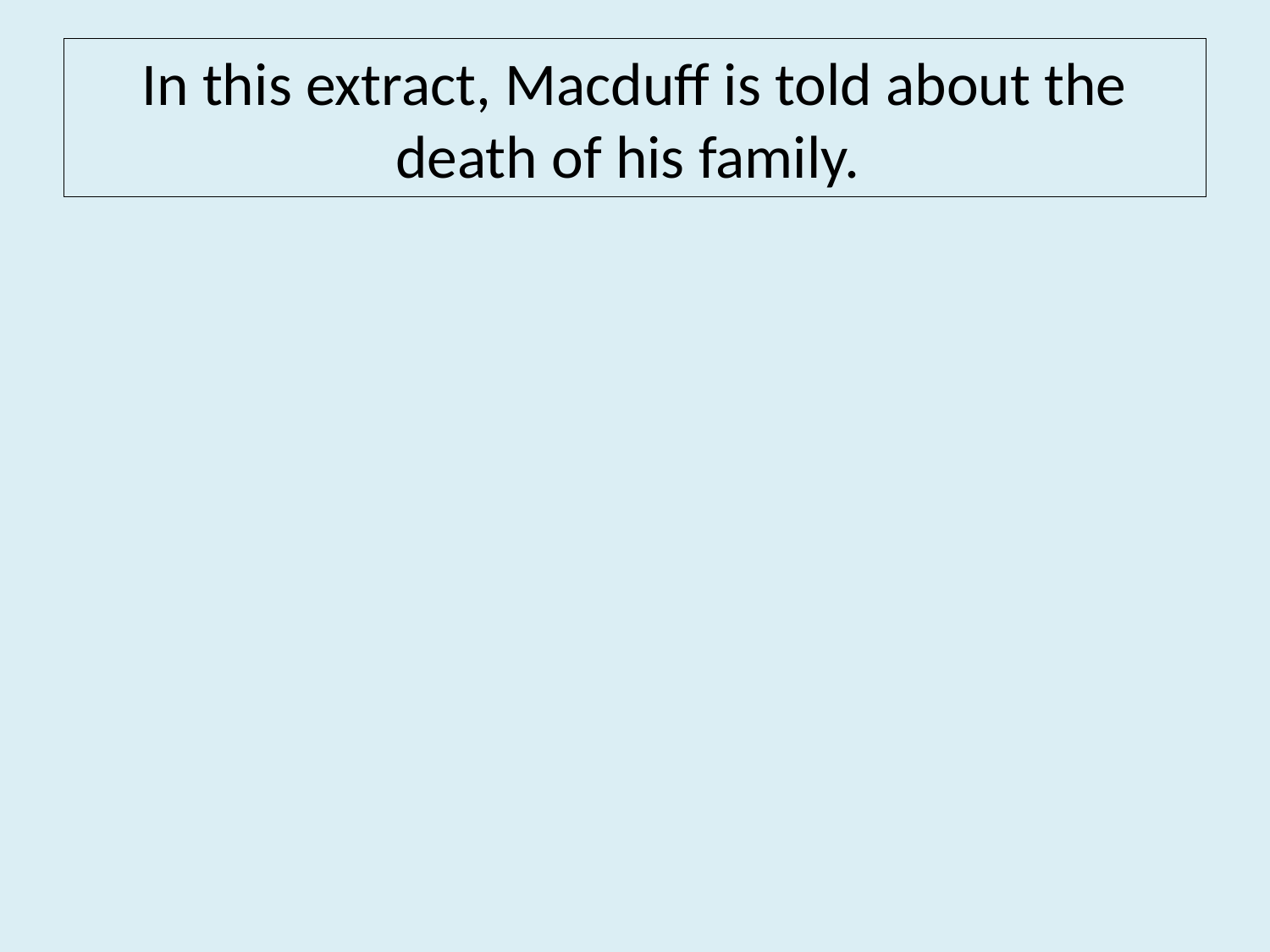

# In this extract, Macduff is told about the death of his family.